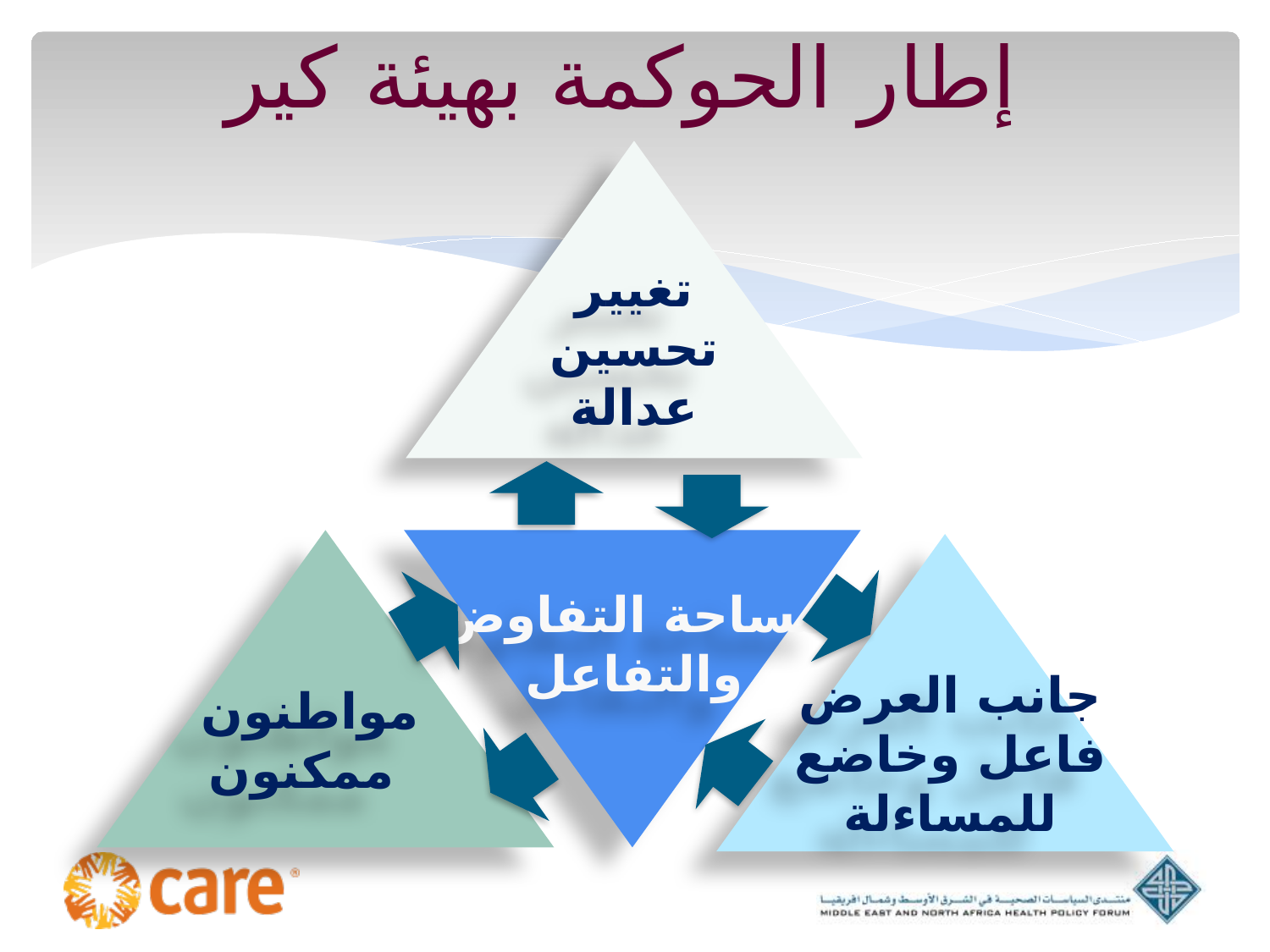

# إطار الحوكمة بهيئة كير

تغيير
تحسين
عدالة

مواطنون
ممكنون

مساحة التفاوض
والتفاعل

جانب العرض
فاعل وخاضع
للمساءلة